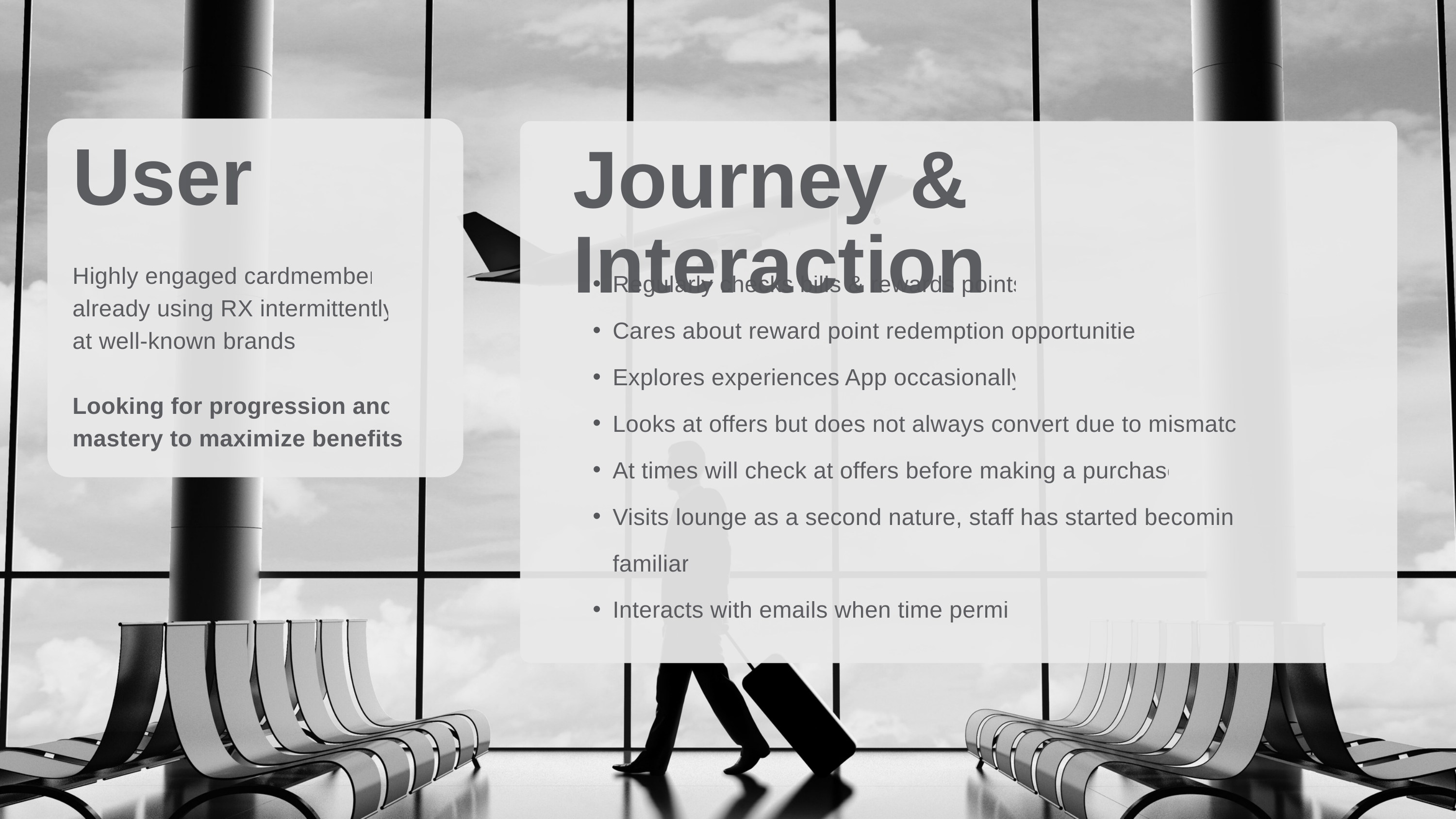

User
Highly engaged cardmember already using RX intermittently at well-known brands.

Looking for progression and mastery to maximize benefits.

Journey & Interaction
Regularly checks bills & rewards points
Cares about reward point redemption opportunities
Explores experiences App occasionally
Looks at offers but does not always convert due to mismatch
At times will check at offers before making a purchase
Visits lounge as a second nature, staff has started becoming familiar
Interacts with emails when time permit